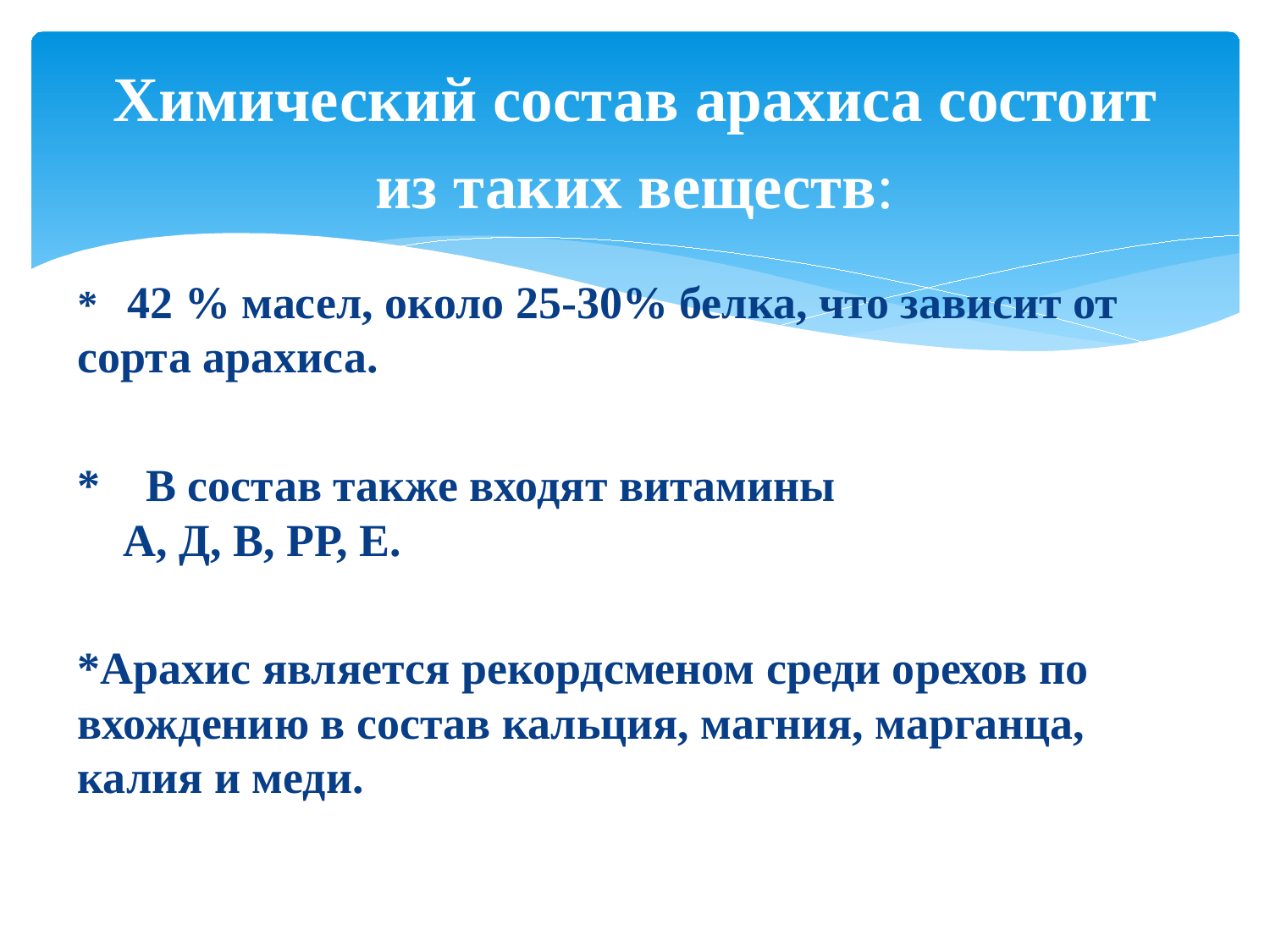

# Химический состав арахиса состоит из таких веществ:
*   42 % масел, около 25-30% белка, что зависит от сорта арахиса.

*    В состав также входят витамины                                   А, Д, В, РР, Е.

*Арахис является рекордсменом среди орехов по вхождению в состав кальция, магния, марганца, калия и меди.